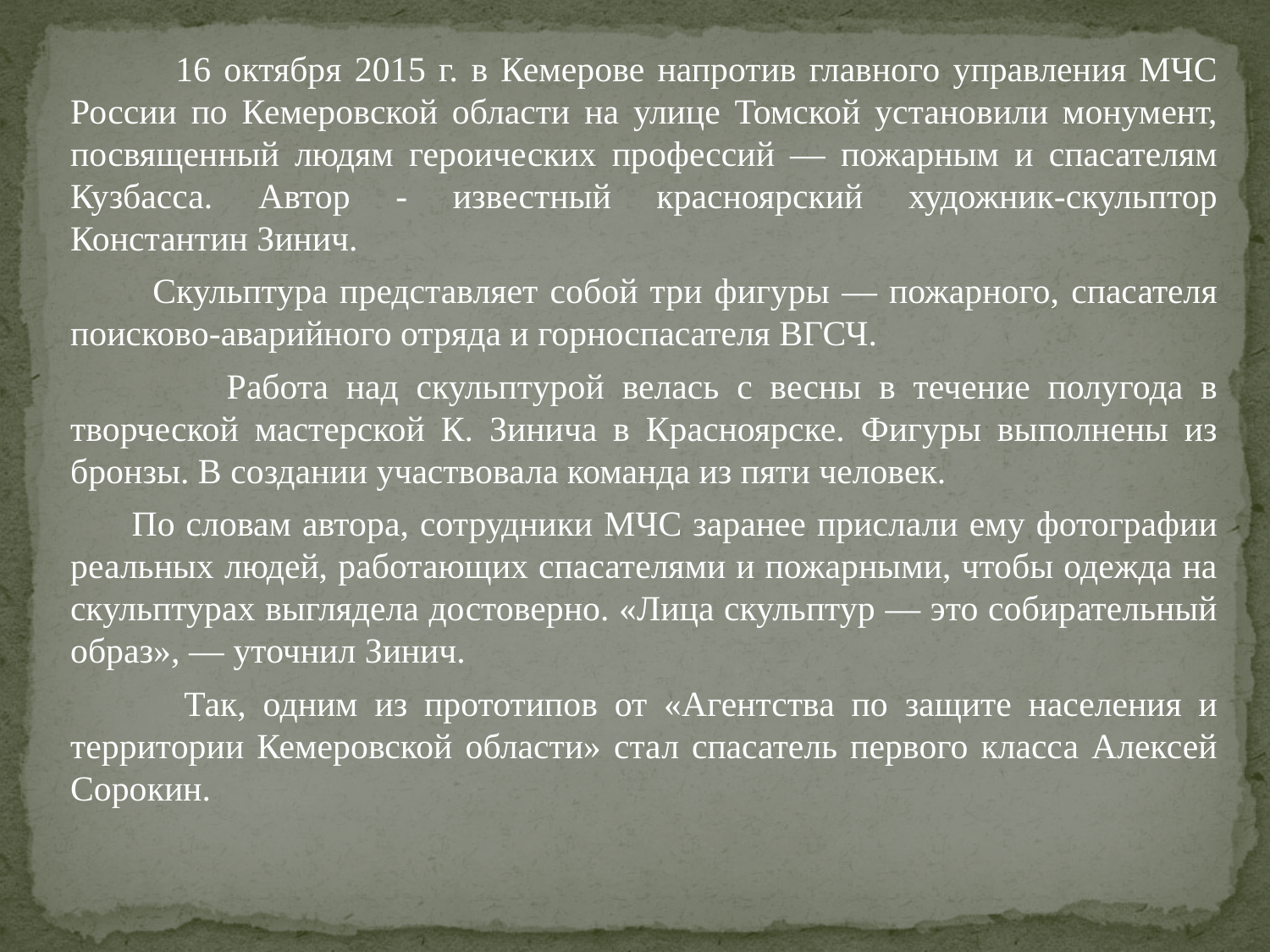

16 октября 2015 г. в Кемерове напротив главного управления МЧС России по Кемеровской области на улице Томской установили монумент, посвященный людям героических профессий — пожарным и спасателям Кузбасса. Автор - известный красноярский художник-скульптор Константин Зинич.
          Скульптура представляет собой три фигуры — пожарного, спасателя поисково-аварийного отряда и горноспасателя ВГСЧ.
           Работа над скульптурой велась с весны в течение полугода в творческой мастерской К. Зинича в Красноярске. Фигуры выполнены из бронзы. В создании участвовала команда из пяти человек.
         По словам автора, сотрудники МЧС заранее прислали ему фотографии реальных людей, работающих спасателями и пожарными, чтобы одежда на скульптурах выглядела достоверно. «Лица скульптур — это собирательный образ», — уточнил Зинич.
         Так, одним из прототипов от «Агентства по защите населения и территории Кемеровской области» стал спасатель первого класса Алексей Сорокин.